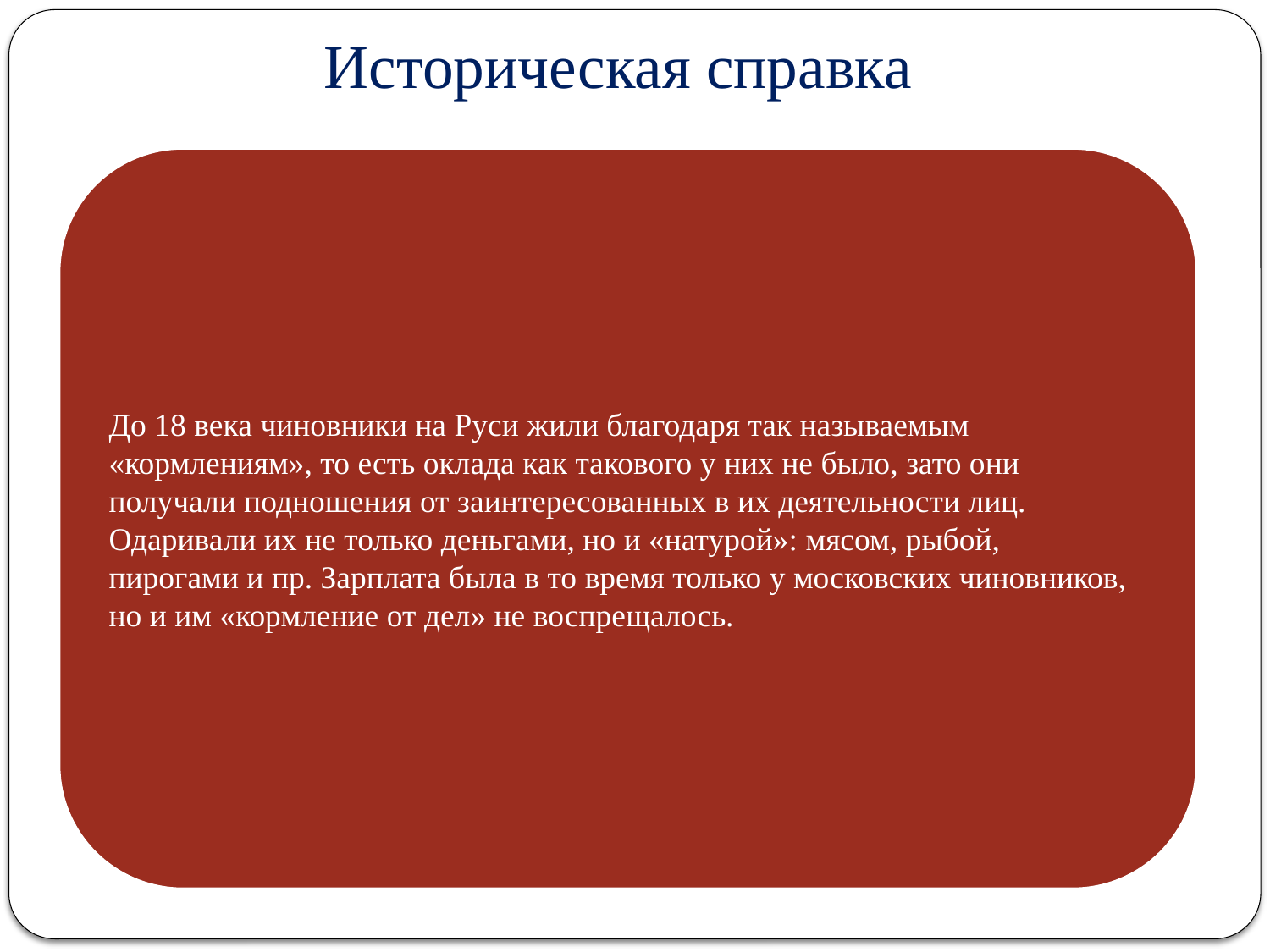

Историческая справка
До 18 века чиновники на Руси жили благодаря так называемым «кормлениям», то есть оклада как такового у них не было, зато они получали подношения от заинтересованных в их деятельности лиц. Одаривали их не только деньгами, но и «натурой»: мясом, рыбой,  пирогами и пр. Зарплата была в то время только у московских чиновников, но и им «кормление от дел» не воспрещалось.